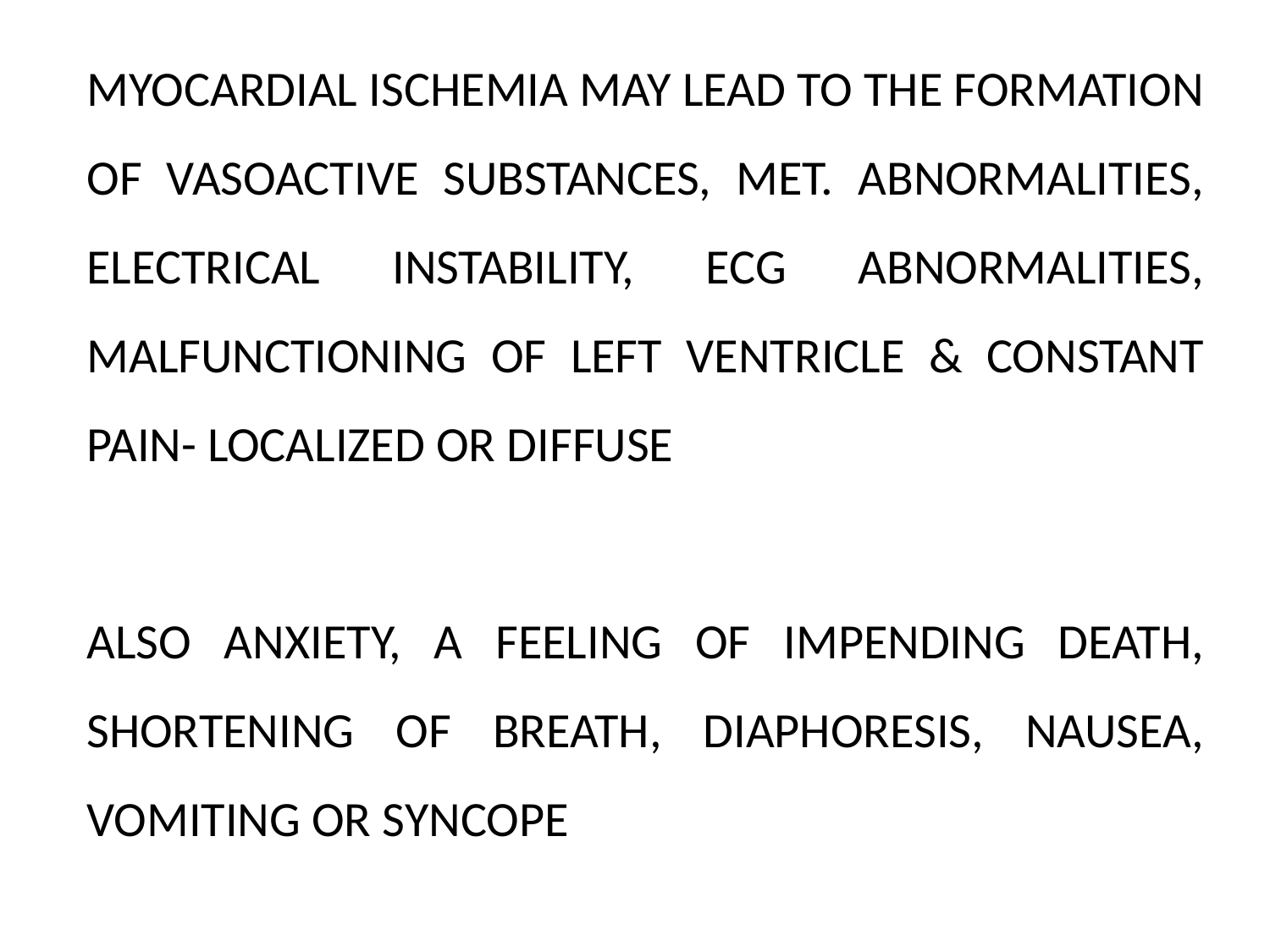

MYOCARDIAL ISCHEMIA MAY LEAD TO THE FORMATION OF VASOACTIVE SUBSTANCES, MET. ABNORMALITIES, ELECTRICAL INSTABILITY, ECG ABNORMALITIES, MALFUNCTIONING OF LEFT VENTRICLE & CONSTANT PAIN- LOCALIZED OR DIFFUSE

ALSO ANXIETY, A FEELING OF IMPENDING DEATH, SHORTENING OF BREATH, DIAPHORESIS, NAUSEA, VOMITING OR SYNCOPE